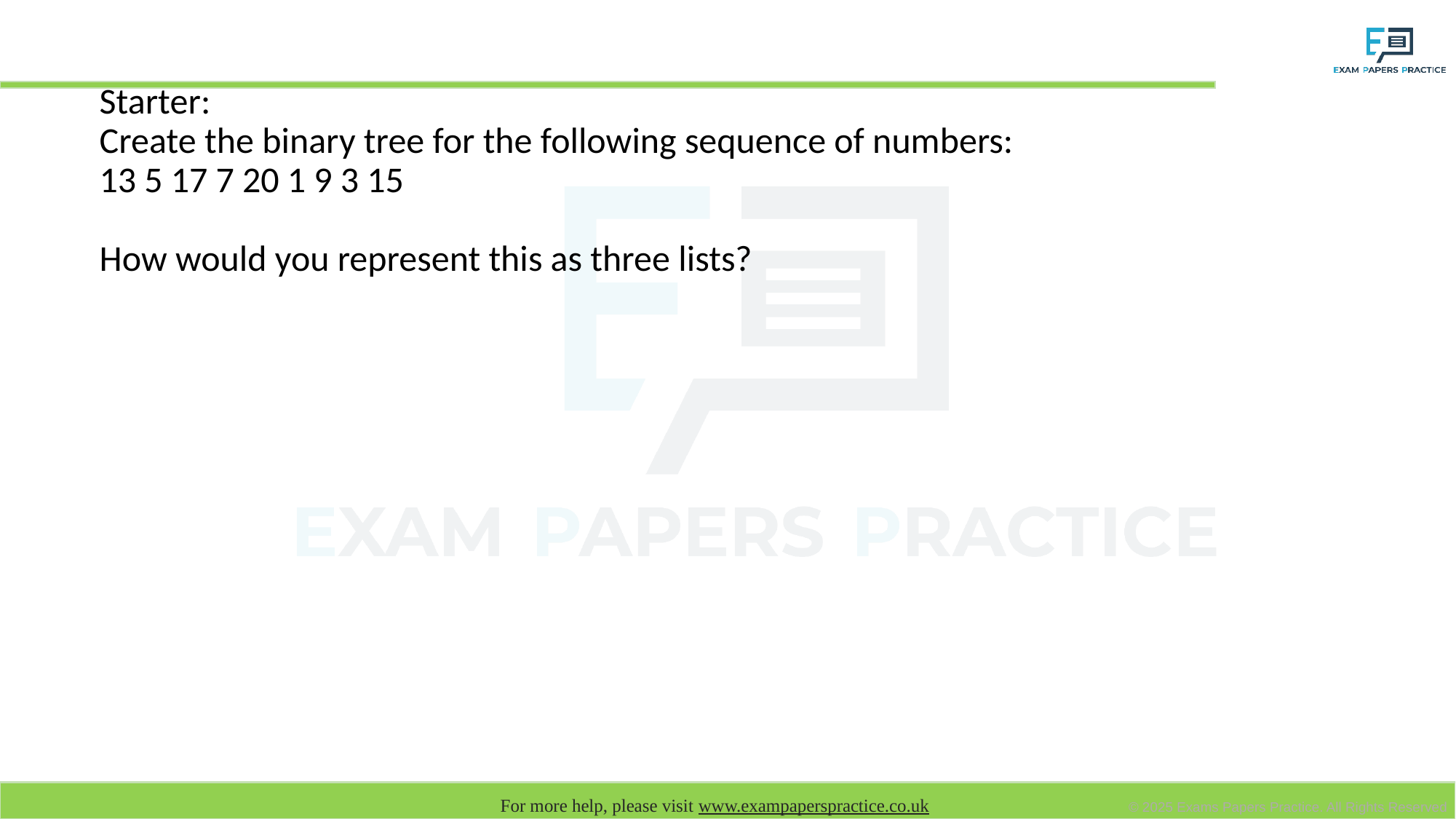

# Starter: Create the binary tree for the following sequence of numbers: 13 5 17 7 20 1 9 3 15 How would you represent this as three lists?